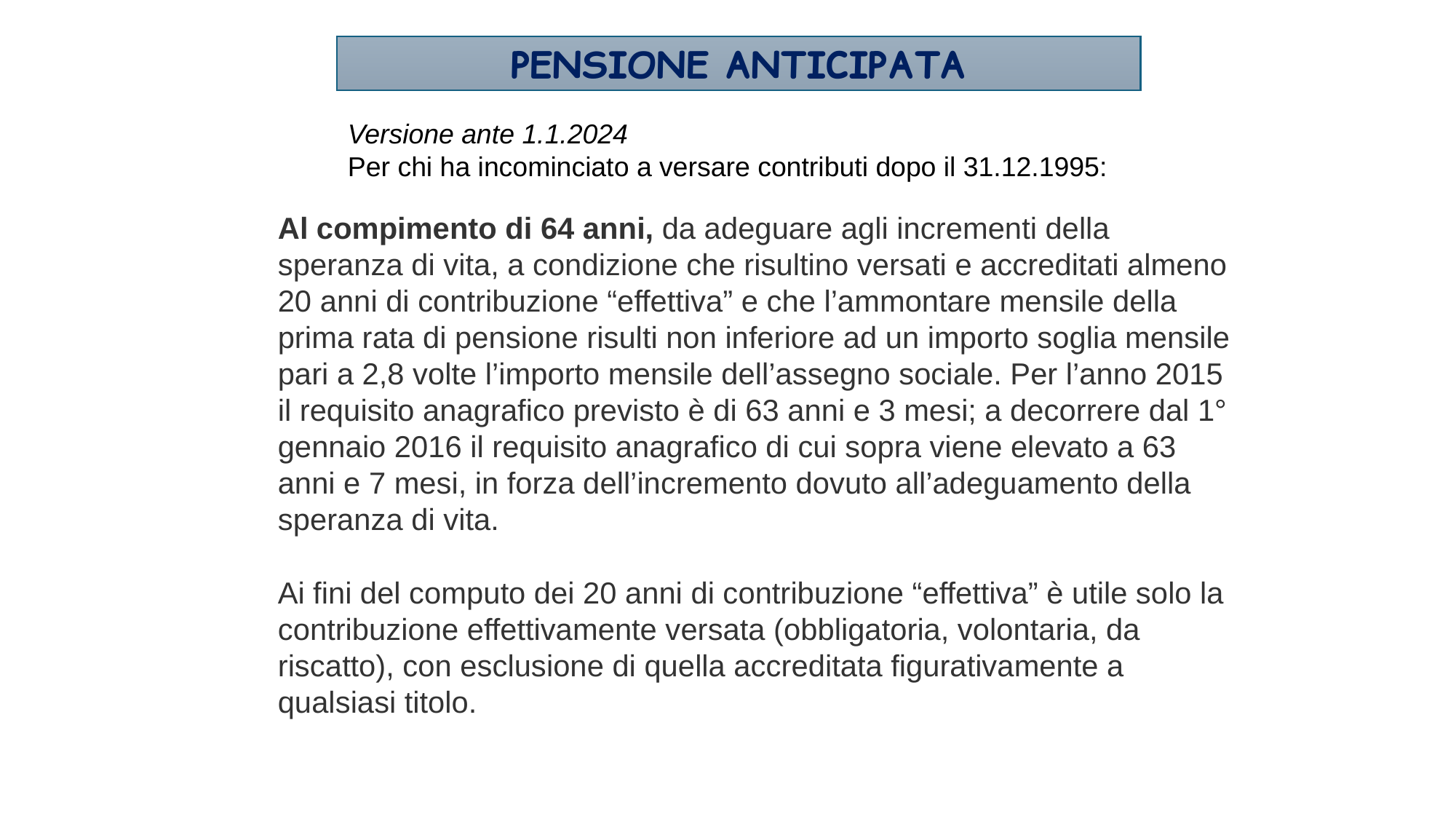

PENSIONE ANTICIPATA
Versione ante 1.1.2024
Per chi ha incominciato a versare contributi dopo il 31.12.1995:
Al compimento di 64 anni, da adeguare agli incrementi della speranza di vita, a condizione che risultino versati e accreditati almeno 20 anni di contribuzione “effettiva” e che l’ammontare mensile della prima rata di pensione risulti non inferiore ad un importo soglia mensile pari a 2,8 volte l’importo mensile dell’assegno sociale. Per l’anno 2015 il requisito anagrafico previsto è di 63 anni e 3 mesi; a decorrere dal 1° gennaio 2016 il requisito anagrafico di cui sopra viene elevato a 63 anni e 7 mesi, in forza dell’incremento dovuto all’adeguamento della speranza di vita.

Ai fini del computo dei 20 anni di contribuzione “effettiva” è utile solo la contribuzione effettivamente versata (obbligatoria, volontaria, da riscatto), con esclusione di quella accreditata figurativamente a qualsiasi titolo.